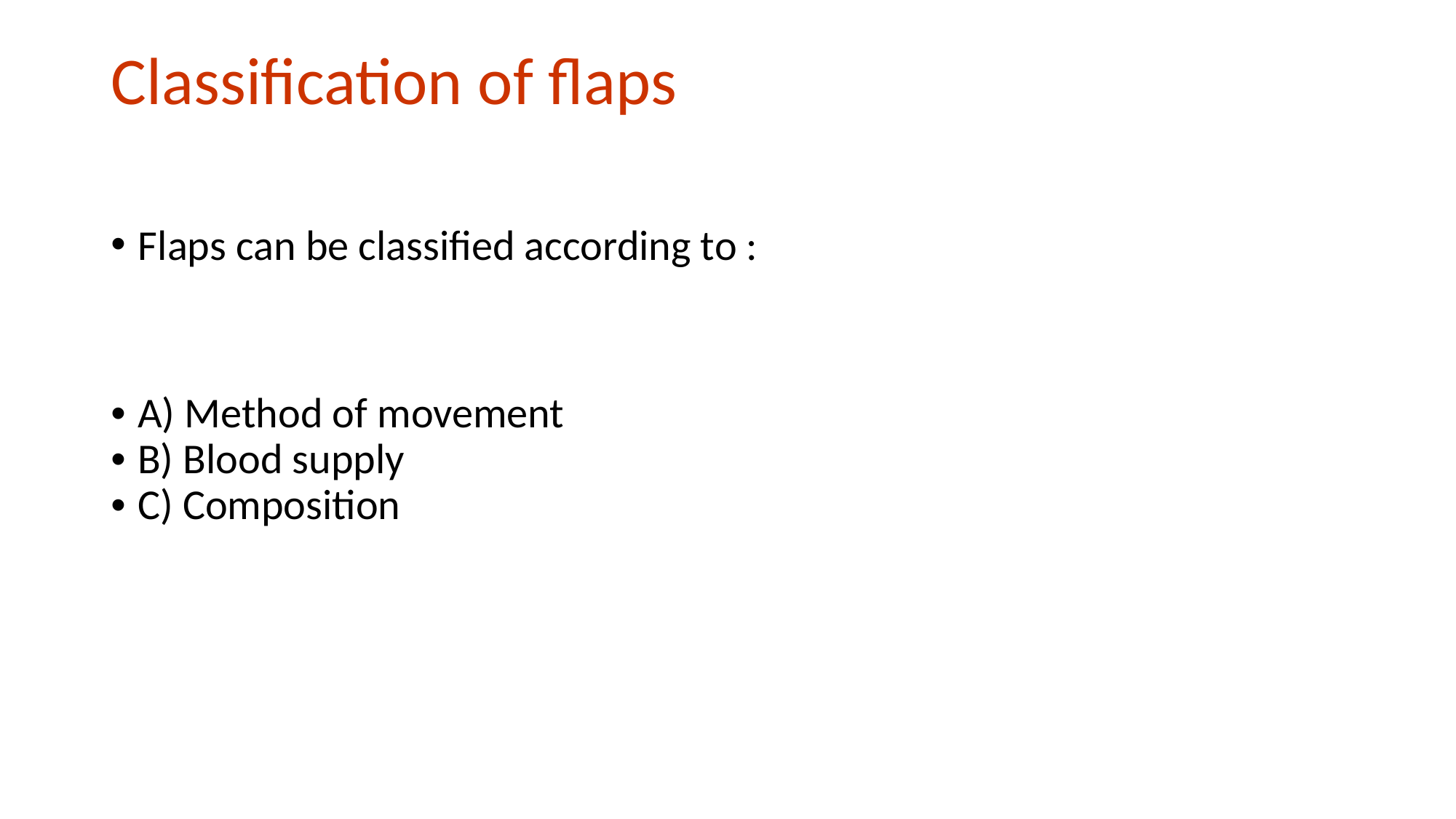

# Classification of flaps
Flaps can be classified according to :

• A) Method of movement
• B) Blood supply
• C) Composition